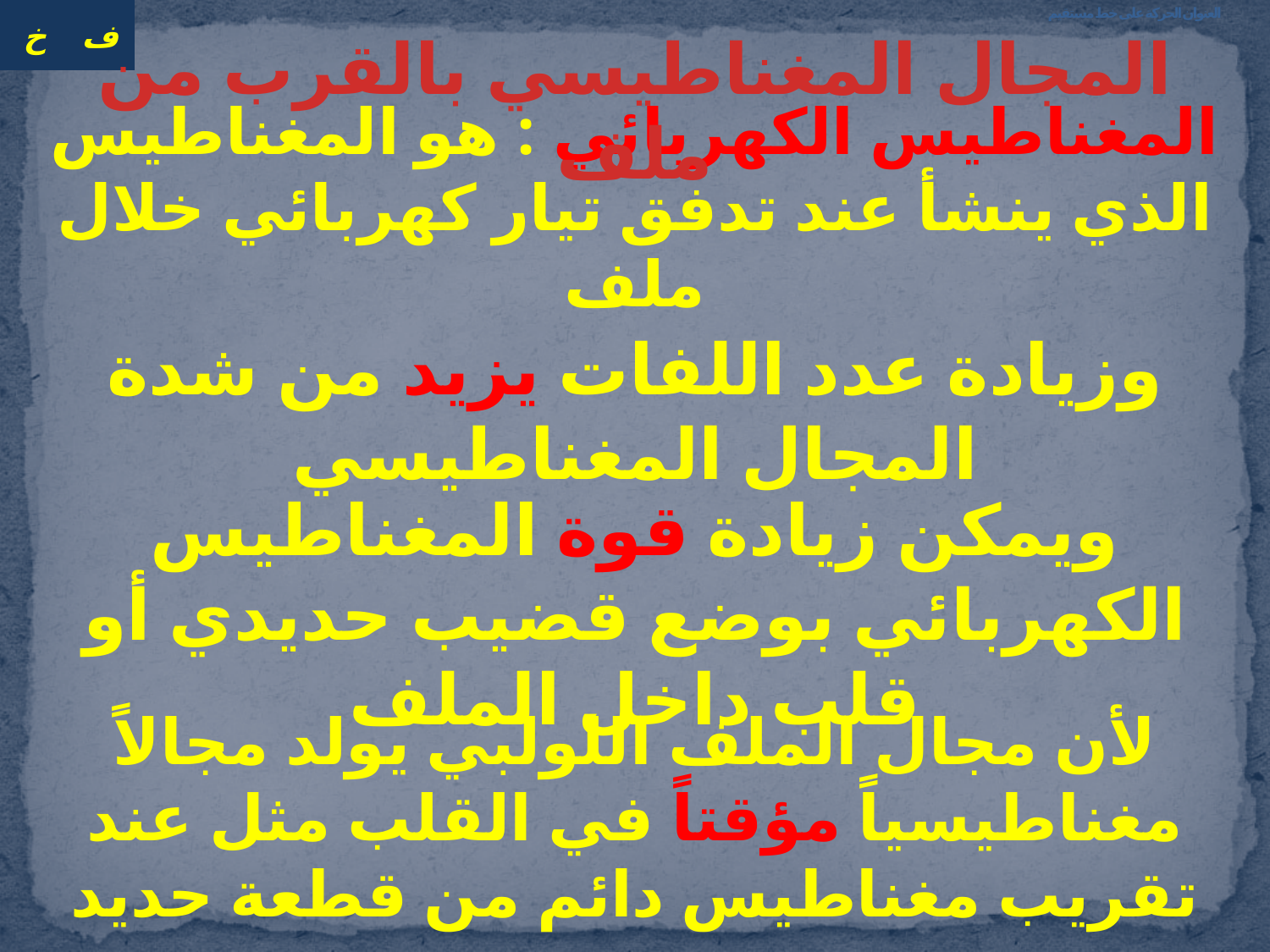

# العنوان الحركة على خط مستقيم
المجال المغناطيسي بالقرب من ملف
المغناطيس الكهربائي : هو المغناطيس الذي ينشأ عند تدفق تيار كهربائي خلال ملف
وزيادة عدد اللفات يزيد من شدة المجال المغناطيسي
ويمكن زيادة قوة المغناطيس الكهربائي بوضع قضيب حديدي أو قلب داخل الملف
لأن مجال الملف اللولبي يولد مجالاً مغناطيسياً مؤقتاً في القلب مثل عند تقريب مغناطيس دائم من قطعة حديد